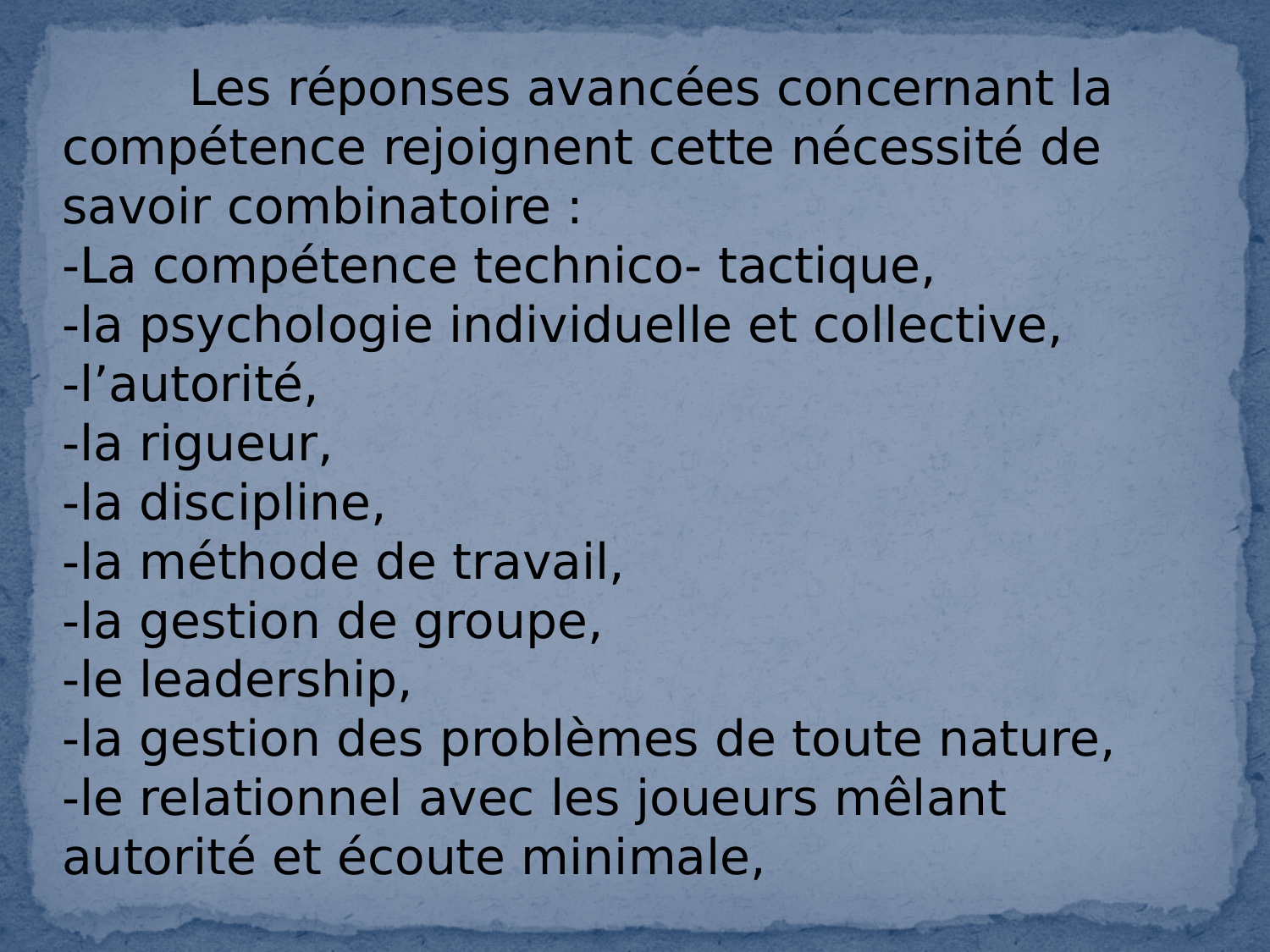

Les réponses avancées concernant la compétence rejoignent cette nécessité de savoir combinatoire :
-La compétence technico- tactique,
-la psychologie individuelle et collective,
-l’autorité,
-la rigueur,
-la discipline,
-la méthode de travail,
-la gestion de groupe,
-le leadership,
-la gestion des problèmes de toute nature,
-le relationnel avec les joueurs mêlant autorité et écoute minimale,